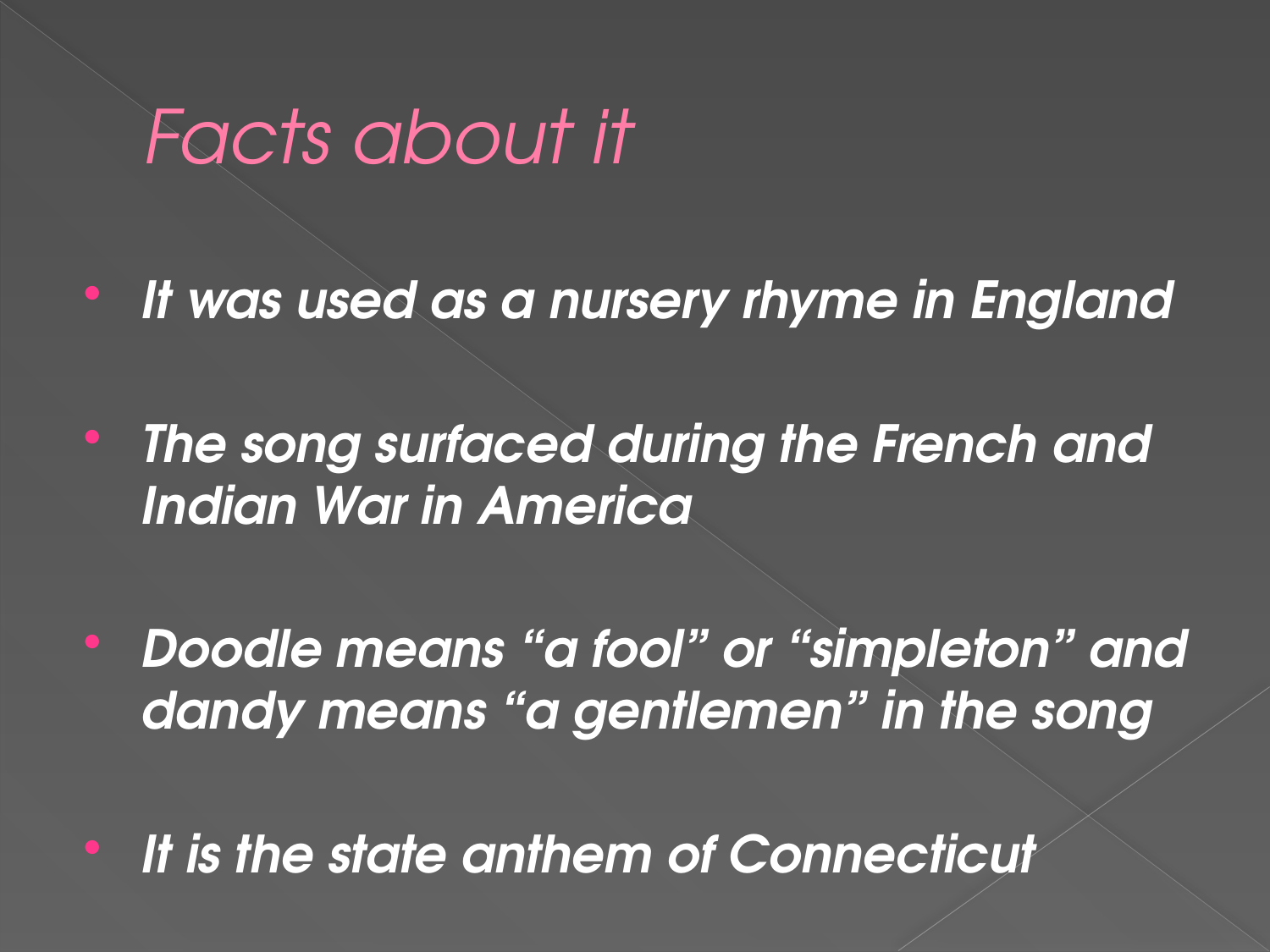

# Facts about it
It was used as a nursery rhyme in England

The song surfaced during the French and Indian War in America

Doodle means “a fool” or “simpleton” and dandy means “a gentlemen” in the song

It is the state anthem of Connecticut